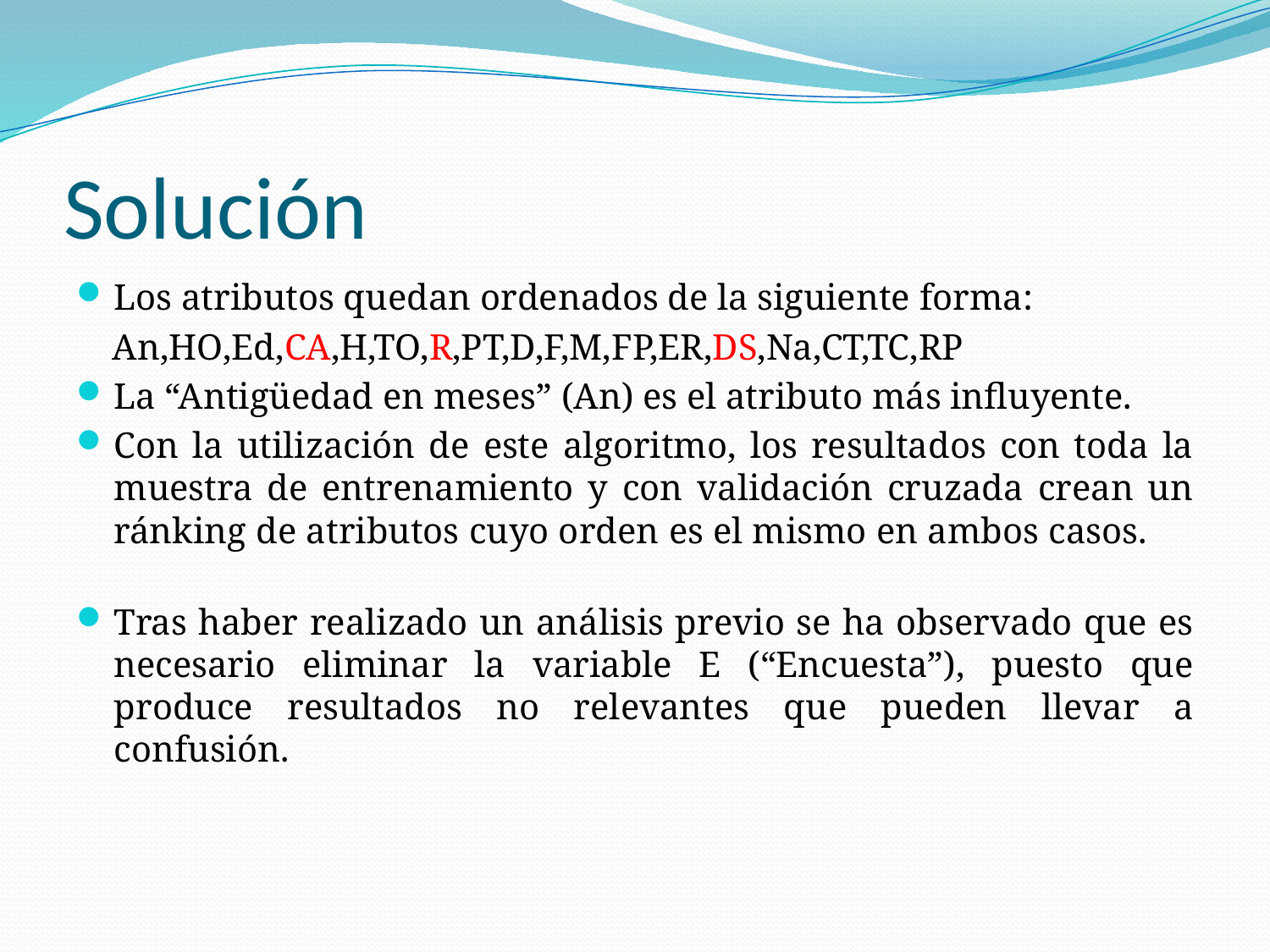

# Solución
Los atributos quedan ordenados de la siguiente forma:
    An,HO,Ed,CA,H,TO,R,PT,D,F,M,FP,ER,DS,Na,CT,TC,RP
La “Antigüedad en meses” (An) es el atributo más influyente.
Con la utilización de este algoritmo, los resultados con toda la muestra de entrenamiento y con validación cruzada crean un ránking de atributos cuyo orden es el mismo en ambos casos.
Tras haber realizado un análisis previo se ha observado que es necesario eliminar la variable E (“Encuesta”), puesto que produce resultados no relevantes que pueden llevar a confusión.